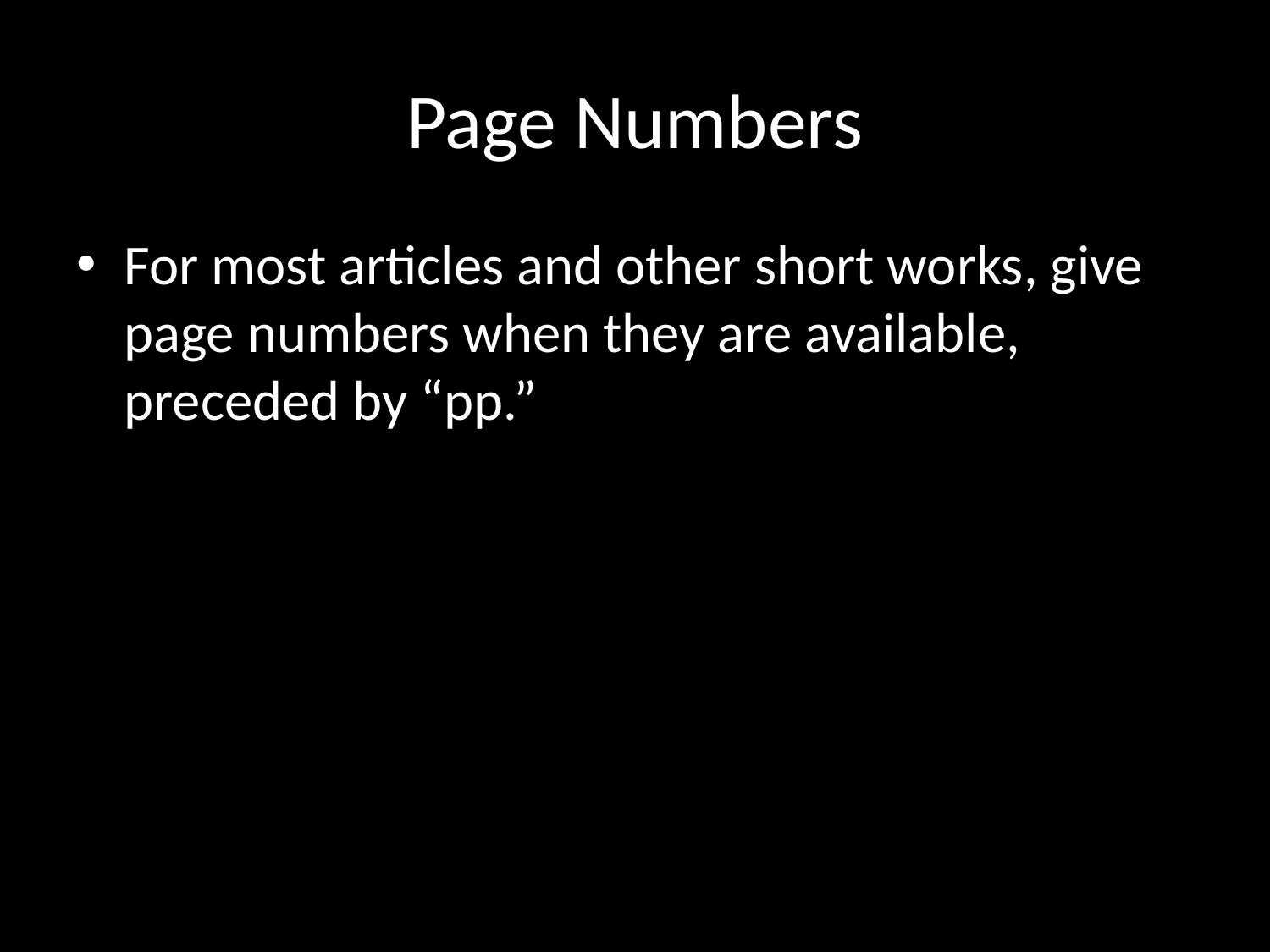

# Page Numbers
For most articles and other short works, give page numbers when they are available, preceded by “pp.”